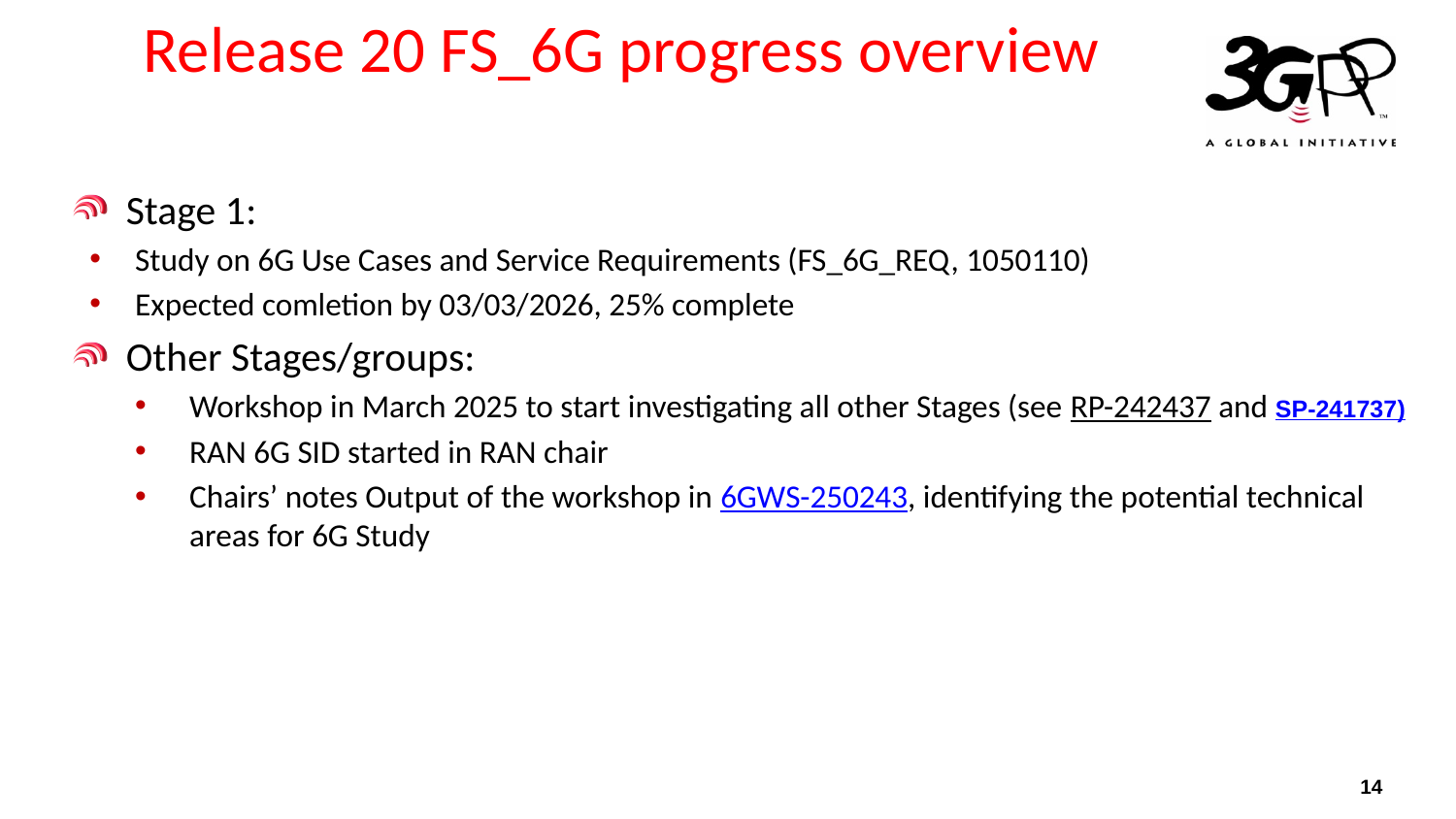

# Release 20 FS_6G progress overview
Stage 1:
Study on 6G Use Cases and Service Requirements (FS_6G_REQ, 1050110)
Expected comletion by 03/03/2026, 25% complete
Other Stages/groups:
Workshop in March 2025 to start investigating all other Stages (see RP-242437 and SP-241737)
RAN 6G SID started in RAN chair
Chairs’ notes Output of the workshop in 6GWS-250243, identifying the potential technical areas for 6G Study